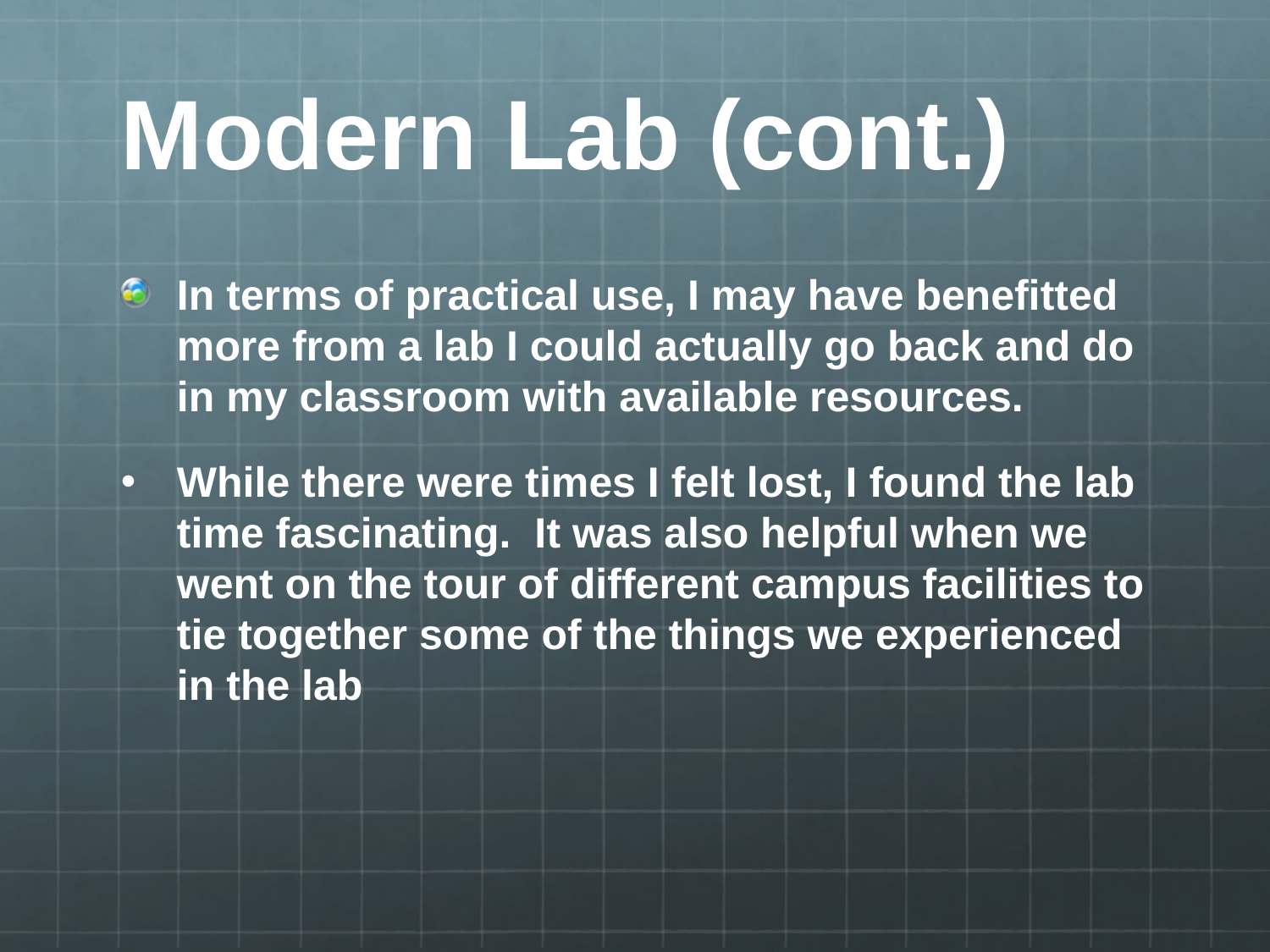

# Modern Lab (cont.)
In terms of practical use, I may have benefitted more from a lab I could actually go back and do in my classroom with available resources.
While there were times I felt lost, I found the lab time fascinating.  It was also helpful when we went on the tour of different campus facilities to tie together some of the things we experienced in the lab